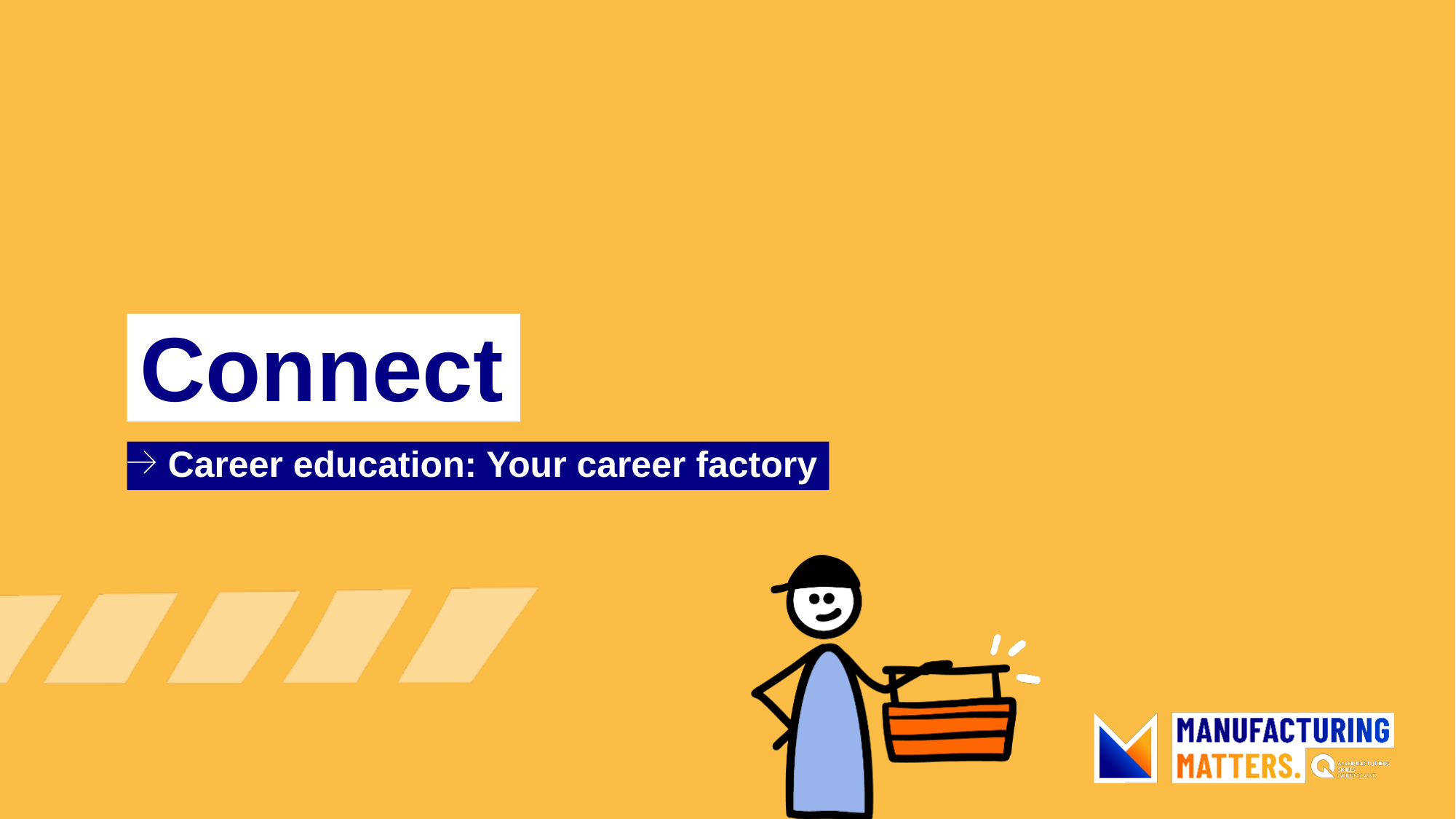

# Connect
Career education: Your career factory